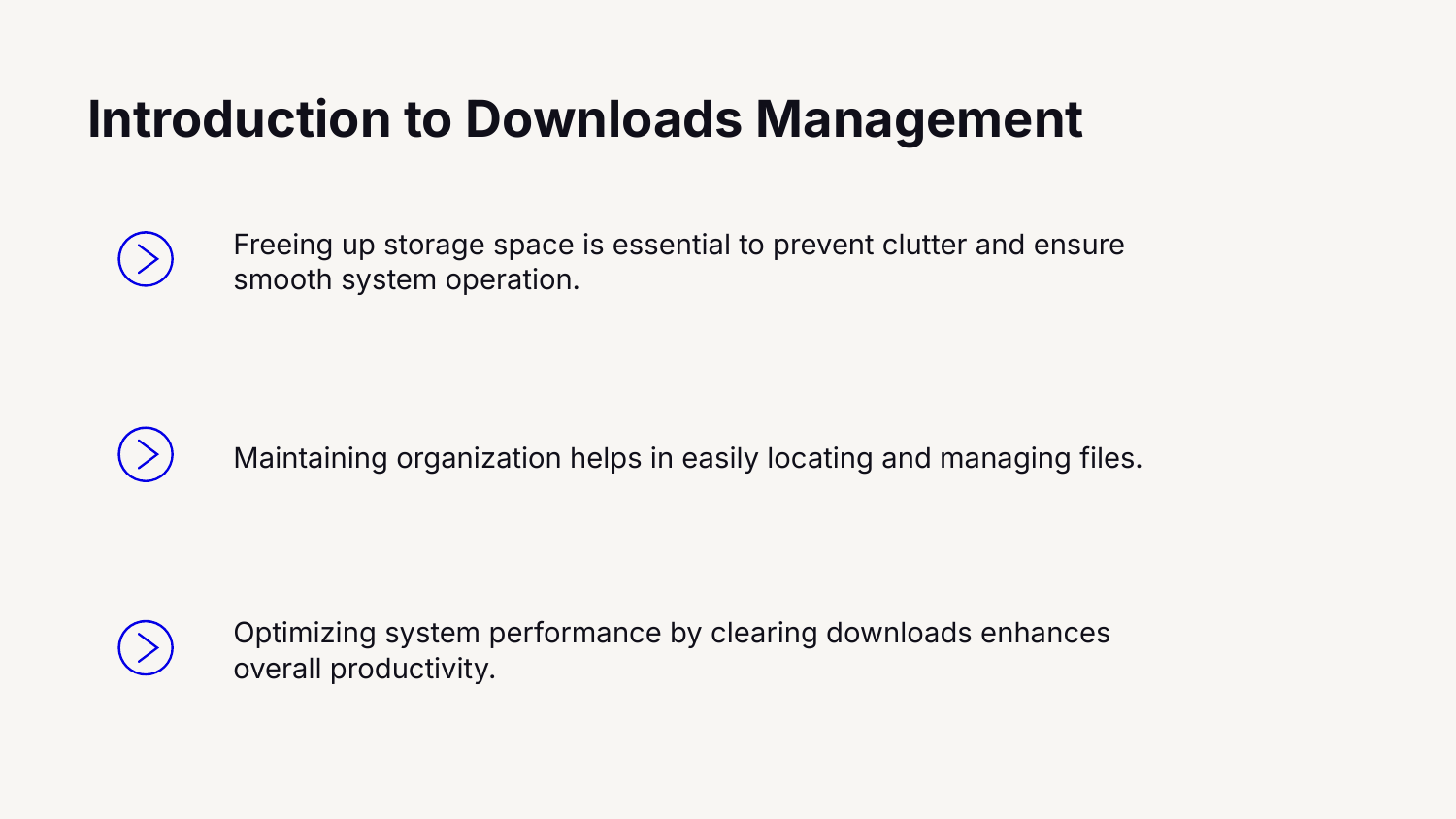

# Introduction to Downloads Management
Freeing up storage space is essential to prevent clutter and ensure smooth system operation.

Maintaining organization helps in easily locating and managing files.

Optimizing system performance by clearing downloads enhances overall productivity.